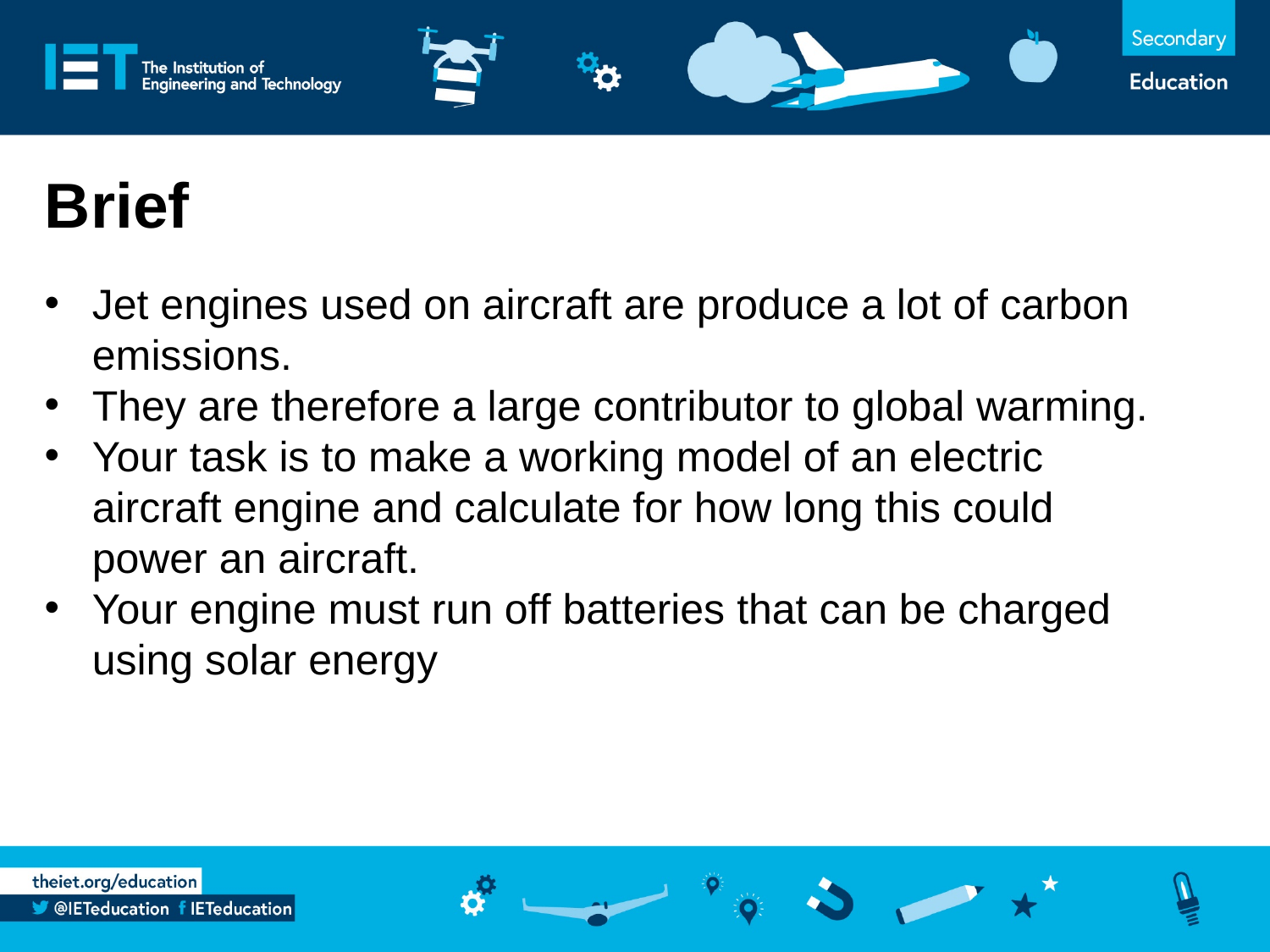

# Brief
Jet engines used on aircraft are produce a lot of carbon emissions.
They are therefore a large contributor to global warming.
Your task is to make a working model of an electric aircraft engine and calculate for how long this could power an aircraft.
Your engine must run off batteries that can be charged using solar energy